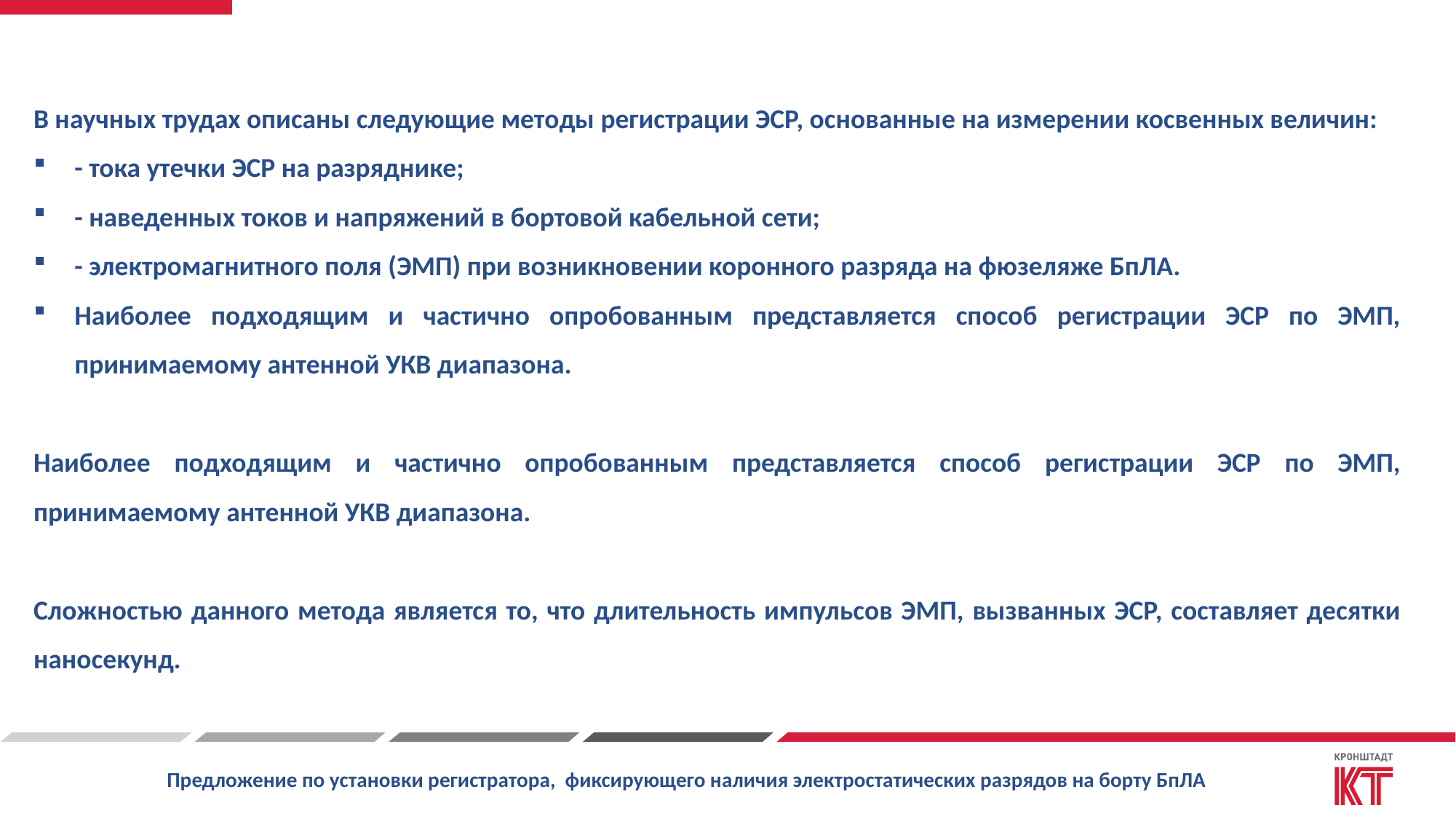

В научных трудах описаны следующие методы регистрации ЭСР, основанные на измерении косвенных величин:
- тока утечки ЭСР на разряднике;
- наведенных токов и напряжений в бортовой кабельной сети;
- электромагнитного поля (ЭМП) при возникновении коронного разряда на фюзеляже БпЛА.
Наиболее подходящим и частично опробованным представляется способ регистрации ЭСР по ЭМП, принимаемому антенной УКВ диапазона.

Наиболее подходящим и частично опробованным представляется способ регистрации ЭСР по ЭМП, принимаемому антенной УКВ диапазона.

Сложностью данного метода является то, что длительность импульсов ЭМП, вызванных ЭСР, составляет десятки наносекунд.
Предложение по установки регистратора,  фиксирующего наличия электростатических разрядов на борту БпЛА